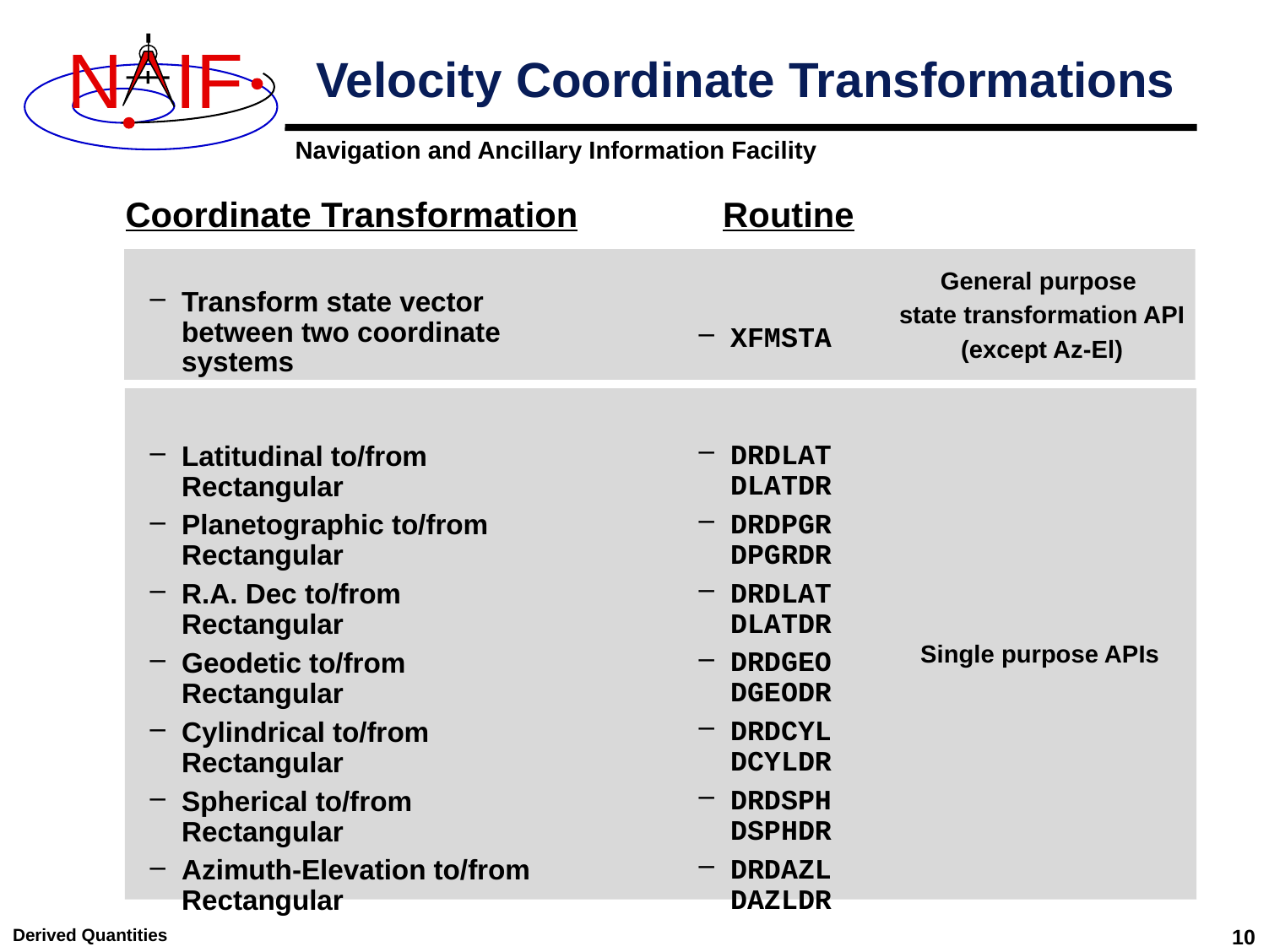

# Velocity Coordinate Transformations
    Coordinate Transformation

Transform state vector between two coordinate systems

Latitudinal to/from Rectangular
Planetographic to/from Rectangular
R.A. Dec to/from     Rectangular
Geodetic to/from    Rectangular
Cylindrical to/from Rectangular
Spherical to/from   Rectangular
Azimuth-Elevation to/from Rectangular

         Routine

XFMSTA

DRDLAT                   DLATDR
DRDPGR                   DPGRDR
DRDLAT                    DLATDR
DRDGEO                   DGEODR
DRDCYL                     DCYLDR
DRDSPH                   DSPHDR
DRDAZL                     DAZLDR

General purpose
state transformation API
(except Az-El)

Single purpose APIs
Derived Quantities
10